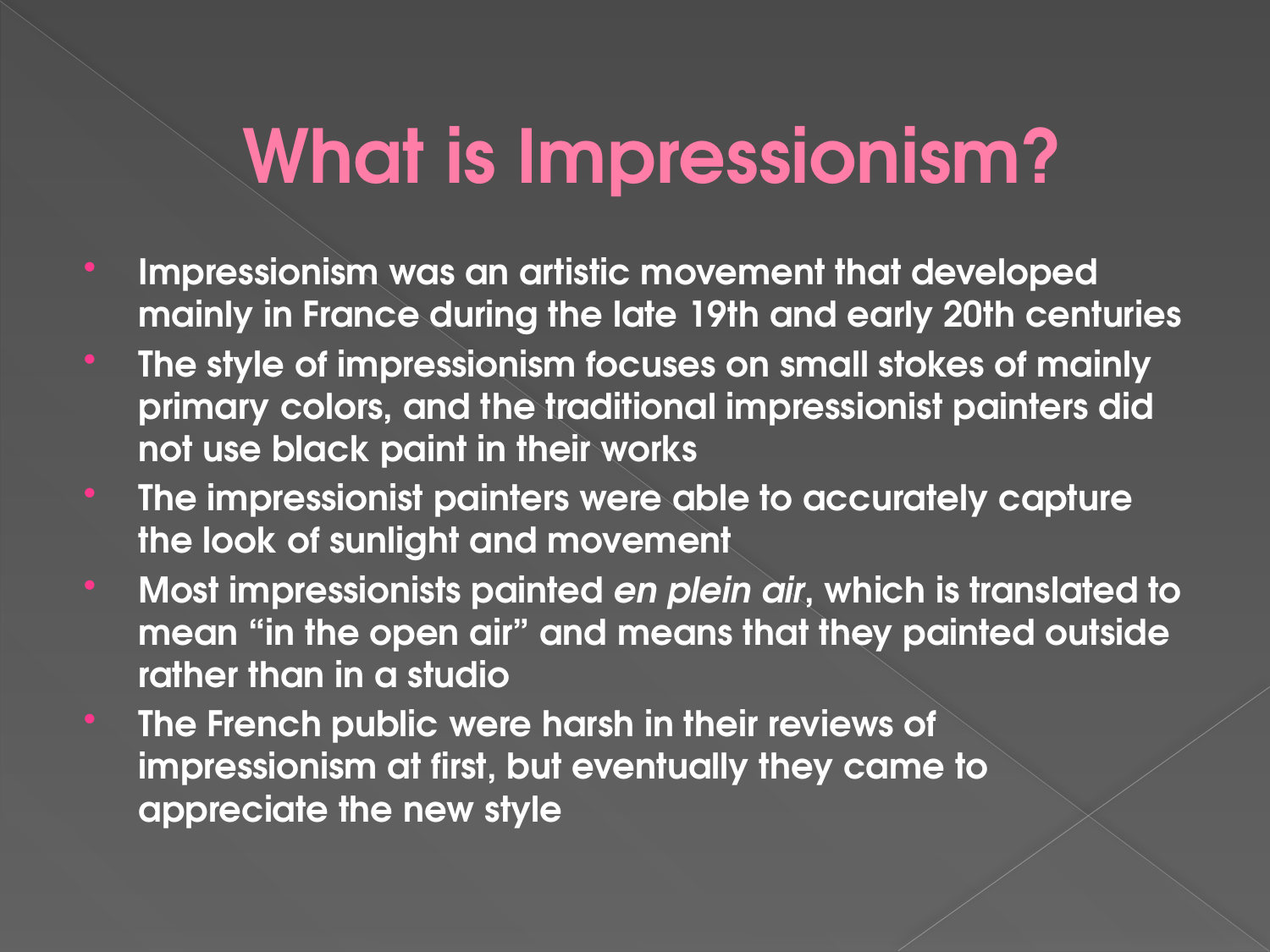

# What is Impressionism?
Impressionism was an artistic movement that developed mainly in France during the late 19th and early 20th centuries
The style of impressionism focuses on small stokes of mainly primary colors, and the traditional impressionist painters did not use black paint in their works
The impressionist painters were able to accurately capture the look of sunlight and movement
Most impressionists painted en plein air, which is translated to mean “in the open air” and means that they painted outside rather than in a studio
The French public were harsh in their reviews of impressionism at first, but eventually they came to appreciate the new style